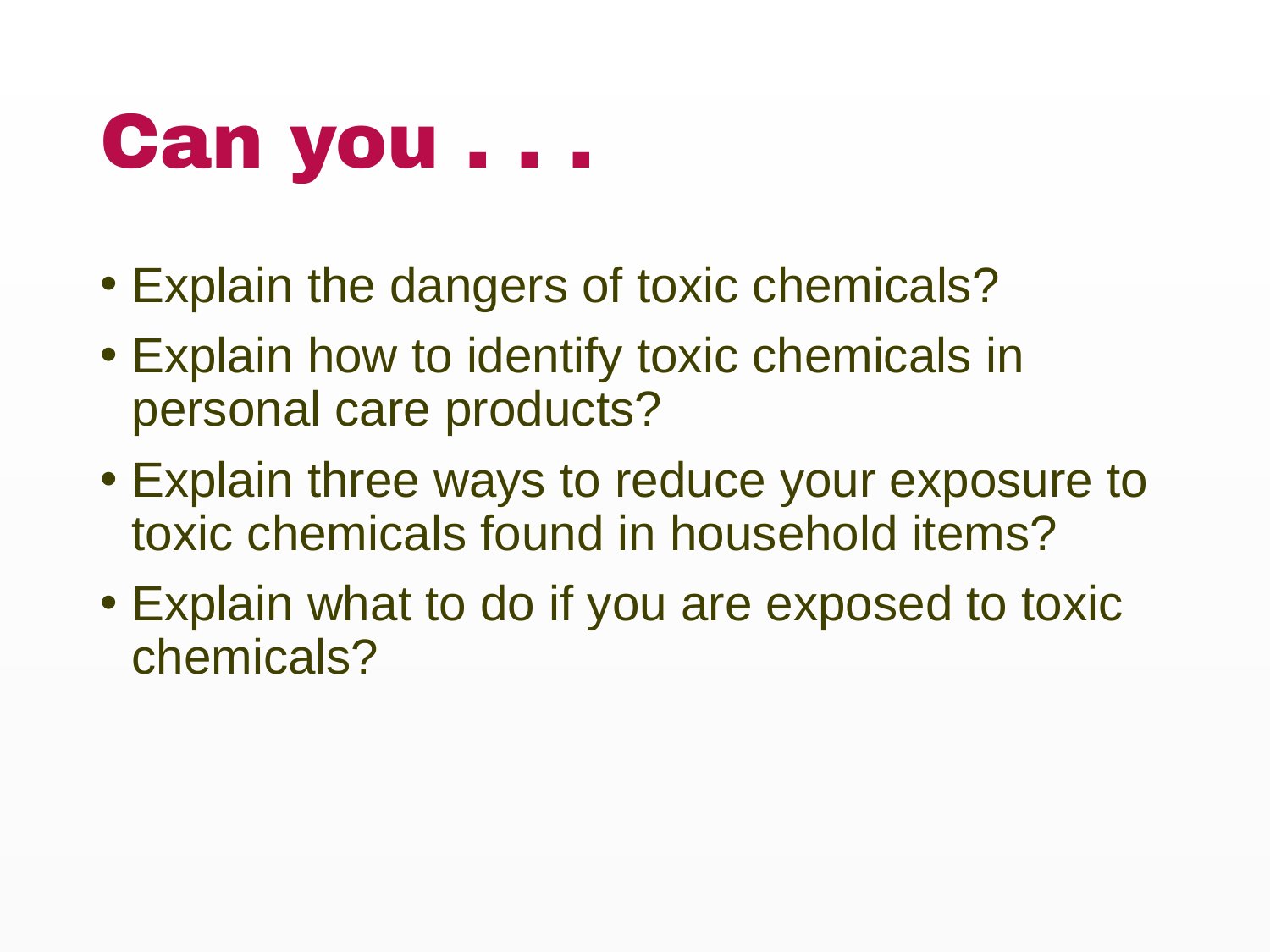

# Can you . . .
Explain the dangers of toxic chemicals?
Explain how to identify toxic chemicals in personal care products?
Explain three ways to reduce your exposure to toxic chemicals found in household items?
Explain what to do if you are exposed to toxic chemicals?